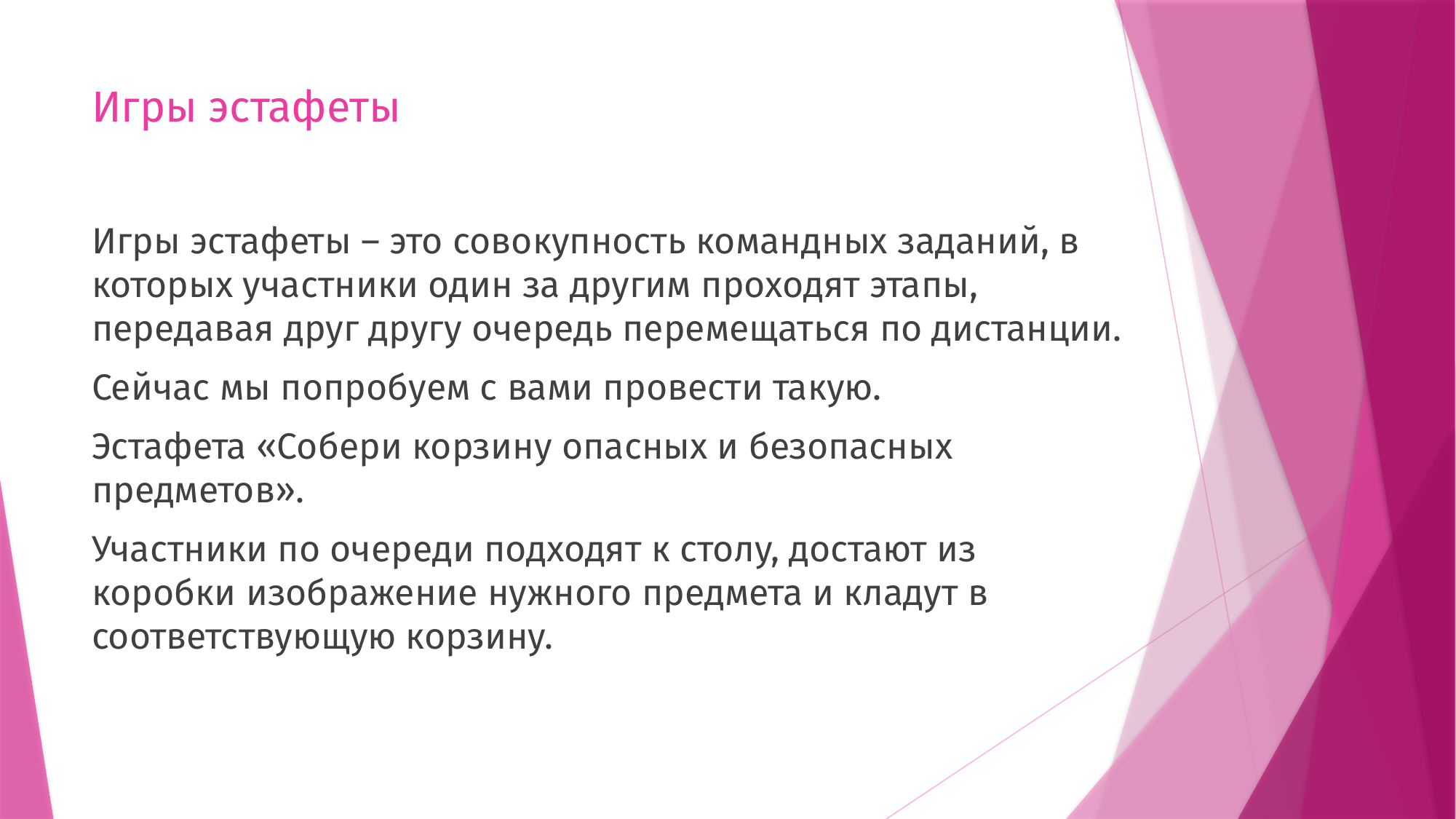

# Игры эстафеты
Игры эстафеты – это совокупность командных заданий, в которых участники один за другим проходят этапы, передавая друг другу очередь перемещаться по дистанции.
Сейчас мы попробуем с вами провести такую.
Эстафета «Собери корзину опасных и безопасных предметов».
Участники по очереди подходят к столу, достают из коробки изображение нужного предмета и кладут в соответствующую корзину.